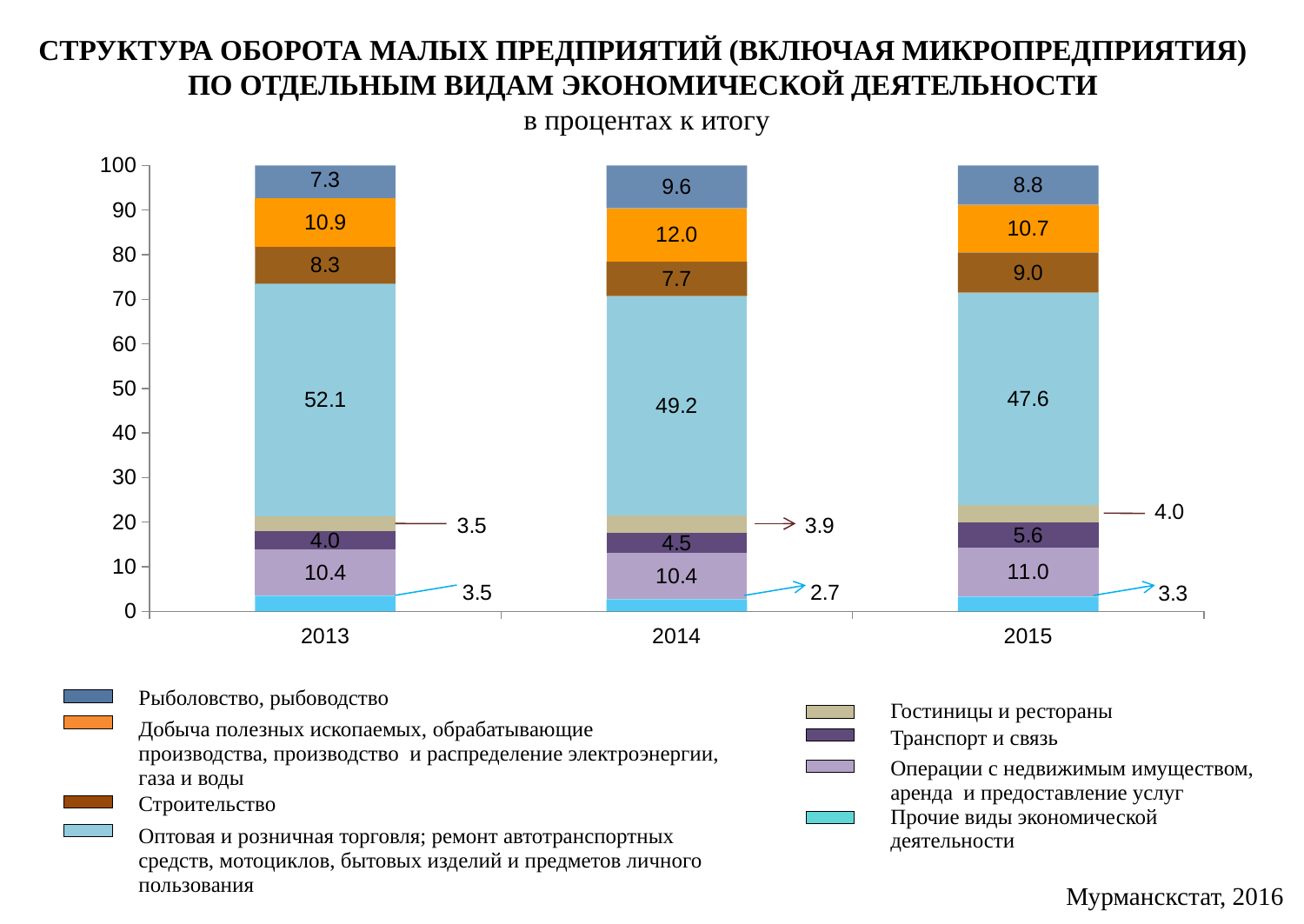

СТРУКТУРА ОБОРОТА МАЛЫХ ПРЕДПРИЯТИЙ (ВКЛЮЧАЯ МИКРОПРЕДПРИЯТИЯ)
ПО ОТДЕЛЬНЫМ ВИДАМ ЭКОНОМИЧЕСКОЙ ДЕЯТЕЛЬНОСТИ
в процентах к итогу

### Chart

| Category |  |  |  |  |  |  |  |  |
|---|---|---|---|---|---|---|---|---|
| 2013 | 3.5 | 10.4 | 4.0 | 3.5 | 52.1 | 8.3 | 10.9 | 7.3 |
| 2014 | 2.7 | 10.4 | 4.5 | 3.9 | 49.2 | 7.7 | 12.0 | 9.6 |
| 2015 | 3.3 | 11.0 | 5.6 | 4.0 | 47.6 | 9.0 | 10.7 | 8.8 |

| Рыболовство, рыбоводство |
| --- |
| Добыча полезных ископаемых, обрабатывающие производства, производство и распределение электроэнергии, газа и воды |
| Строительство |
| Оптовая и розничная торговля; ремонт автотранспортных средств, мотоциклов, бытовых изделий и предметов личного пользования |

| Гостиницы и рестораны |
| --- |
| Транспорт и связь |
| Операции с недвижимым имуществом, аренда и предоставление услуг |
| Прочие виды экономической деятельности |

Мурманскстат, 2016